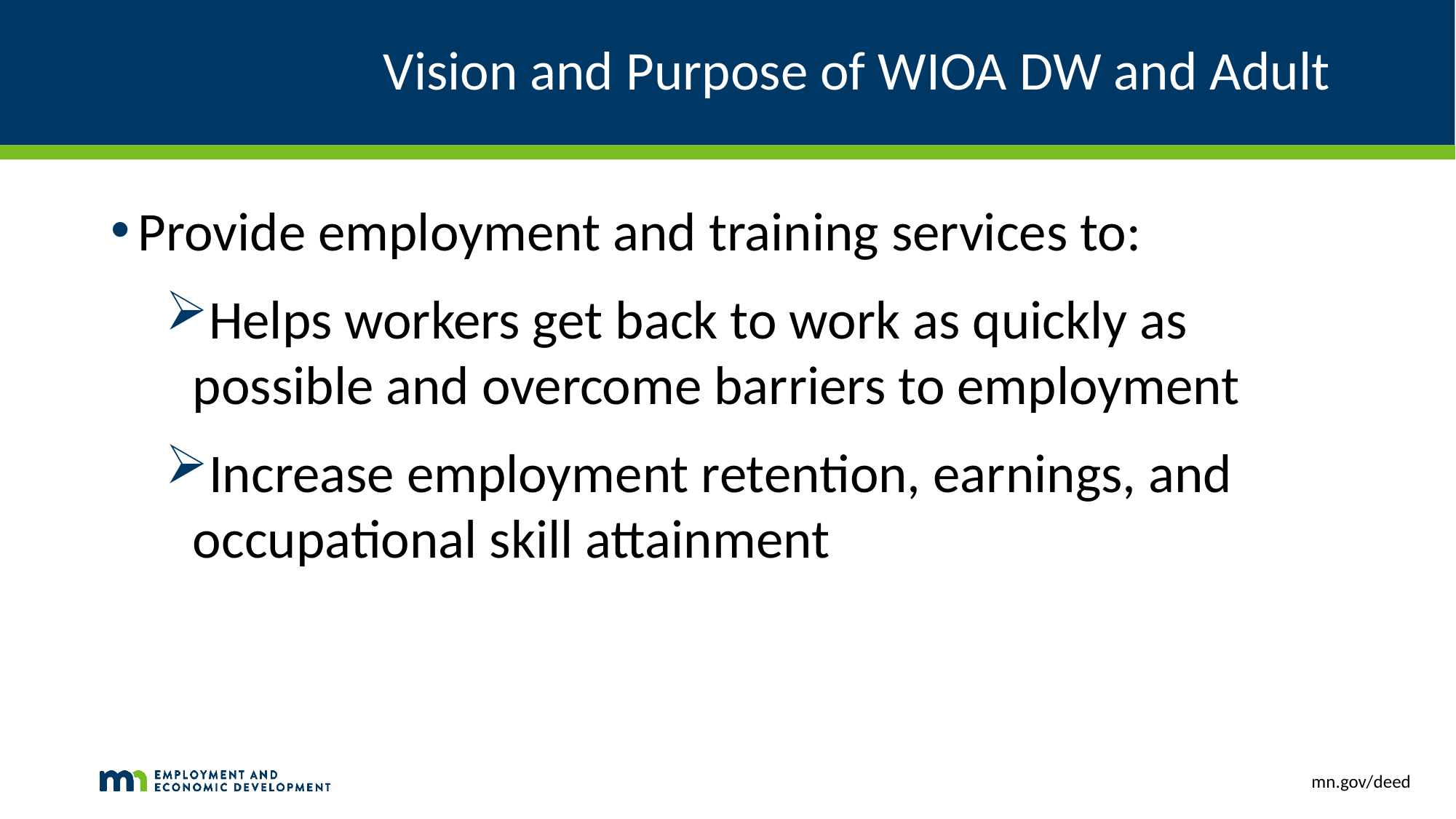

# Vision and Purpose of WIOA DW and Adult
Provide employment and training services to:
Helps workers get back to work as quickly as possible and overcome barriers to employment
Increase employment retention, earnings, and occupational skill attainment

mn.gov/deed